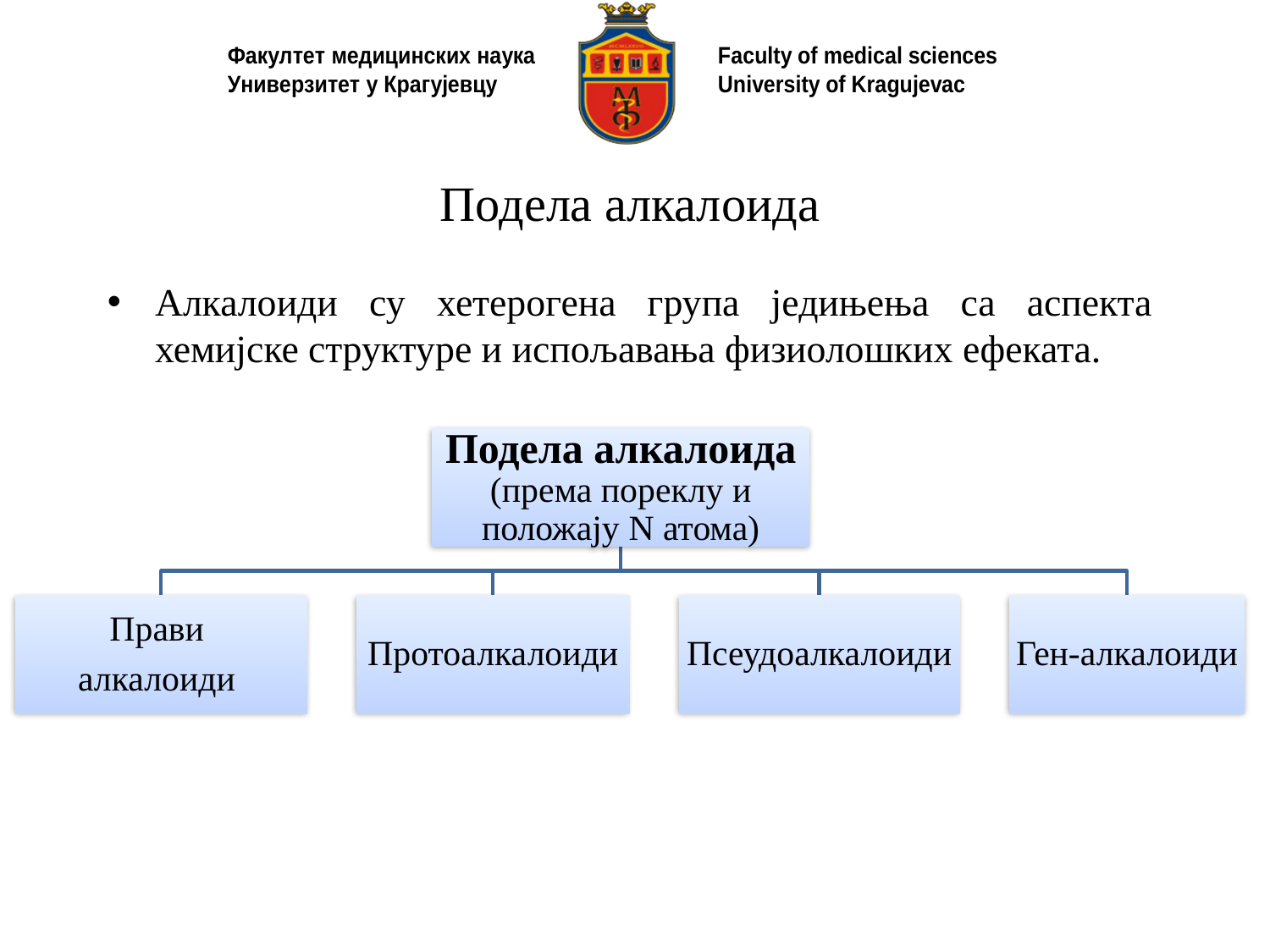

Подела алкалоида

Алкалоиди су хетерогена група једињења са аспекта хемијске структуре и испољавања физиолошких ефеката.
Подела алкалоида (према пореклу и положају N атома)
Прави
алкалоиди
Протоалкалоиди
Псеудоалкалоиди
Ген-алкалоиди